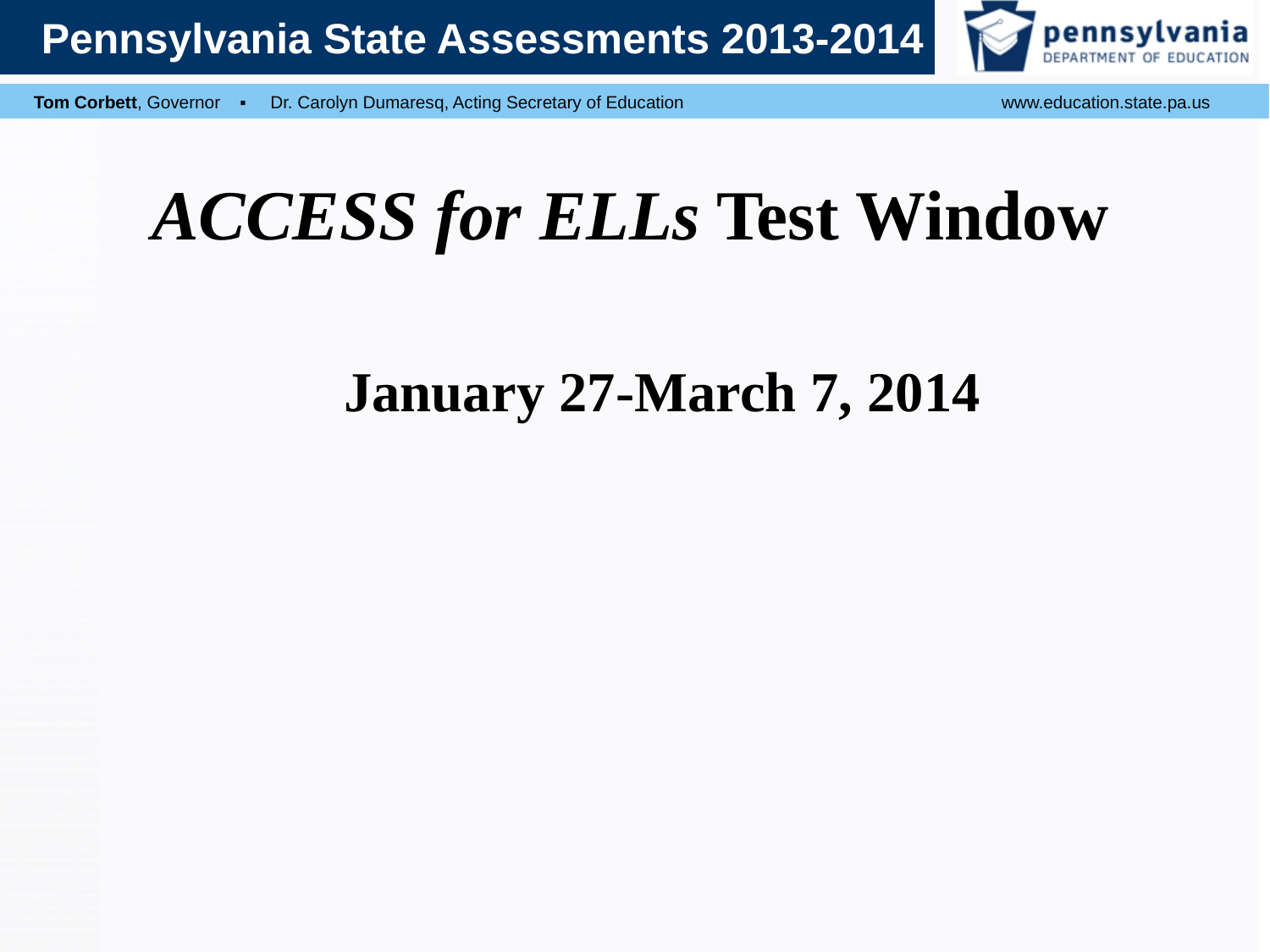

# ACCESS for ELLs Test Window
January 27-March 7, 2014